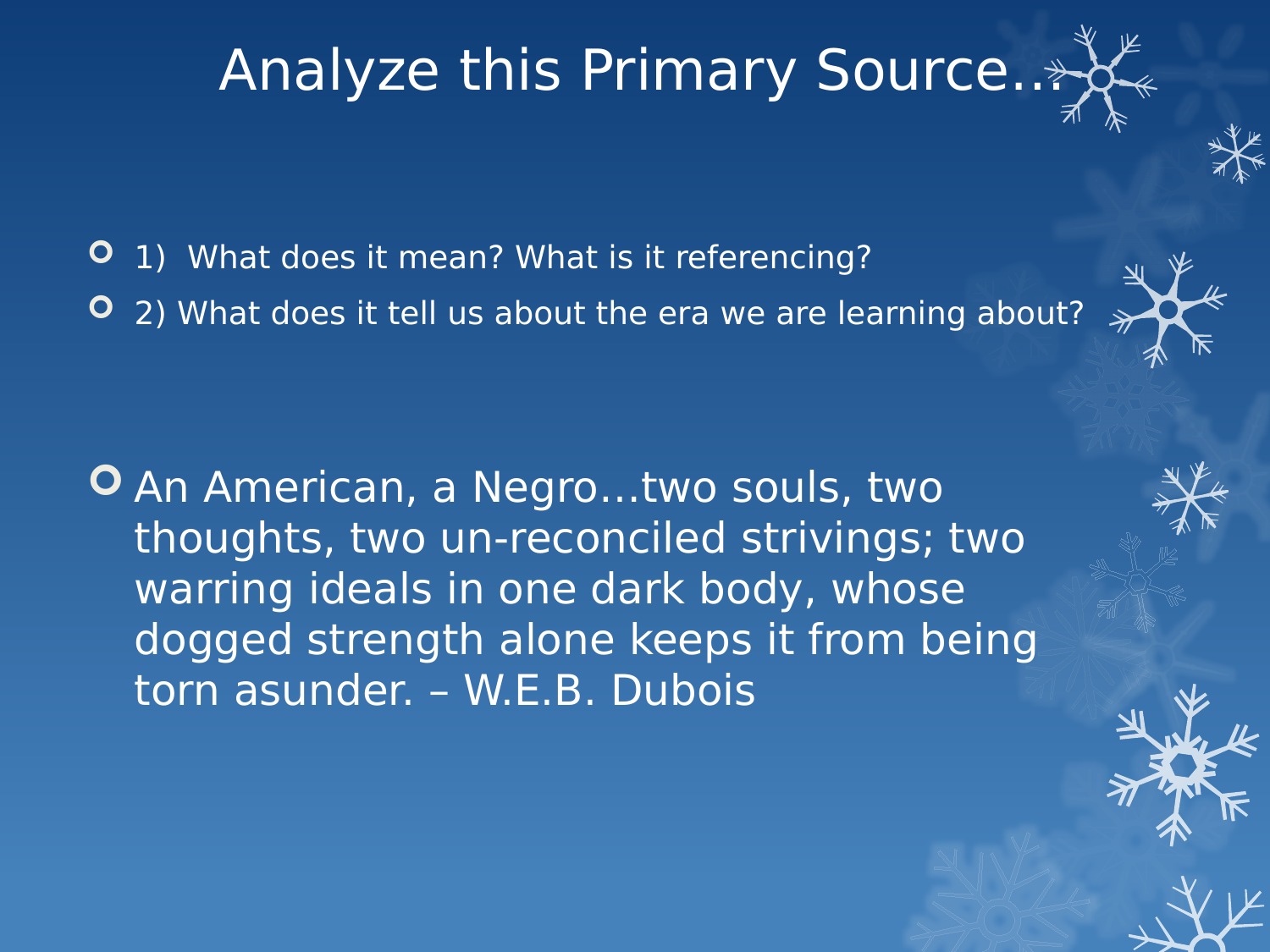

# Analyze this Primary Source…
1)  What does it mean? What is it referencing?
2) What does it tell us about the era we are learning about?

An American, a Negro…two souls, two thoughts, two un-reconciled strivings; two warring ideals in one dark body, whose dogged strength alone keeps it from being torn asunder. – W.E.B. Dubois